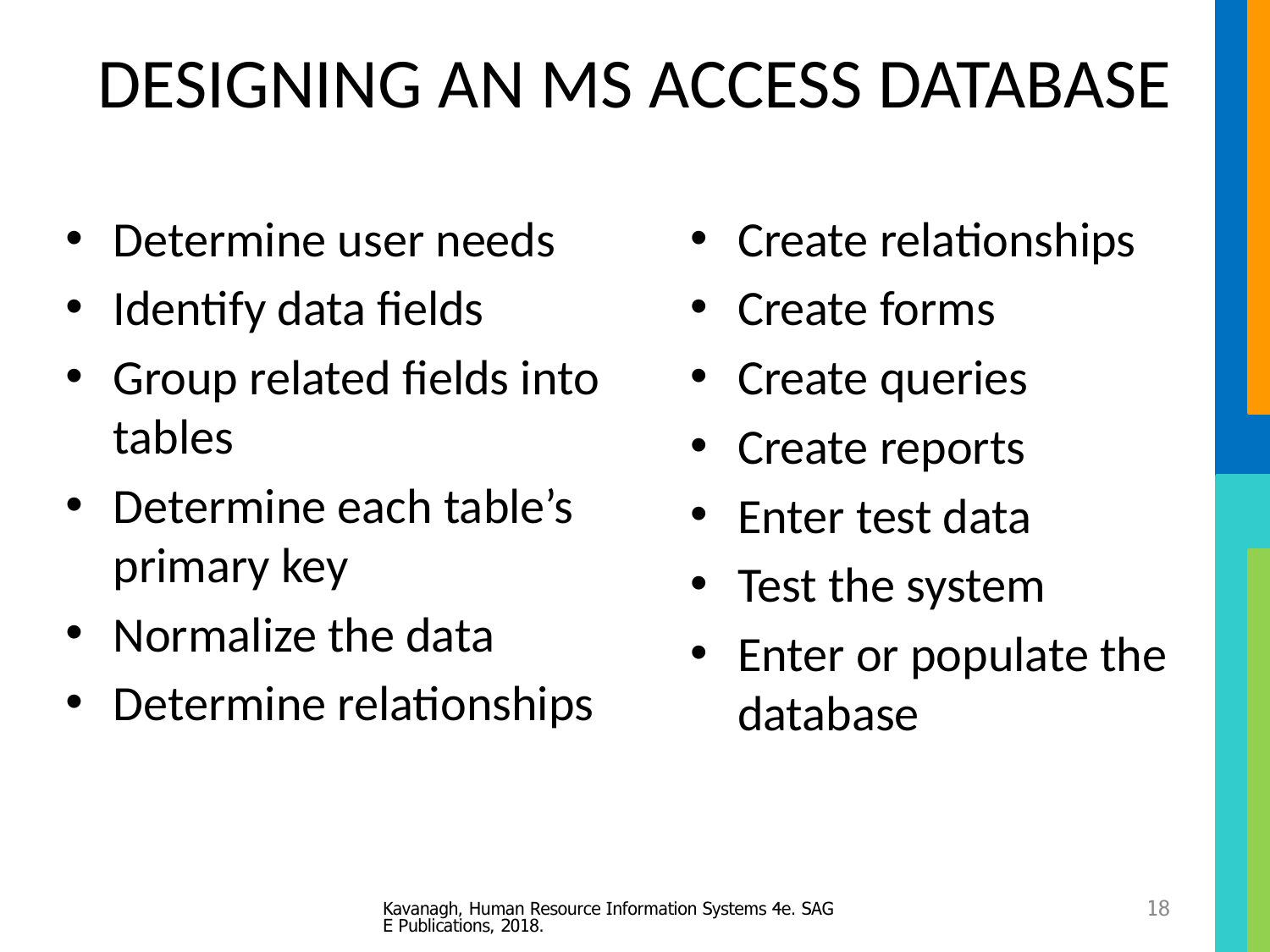

# DESIGNING AN MS ACCESS DATABASE
Determine user needs
Identify data fields
Group related fields into tables
Determine each table’s primary key
Normalize the data
Determine relationships

Create relationships
Create forms
Create queries
Create reports
Enter test data
Test the system
Enter or populate the database

Kavanagh, Human Resource Information Systems 4e. SAGE Publications, 2018.
18